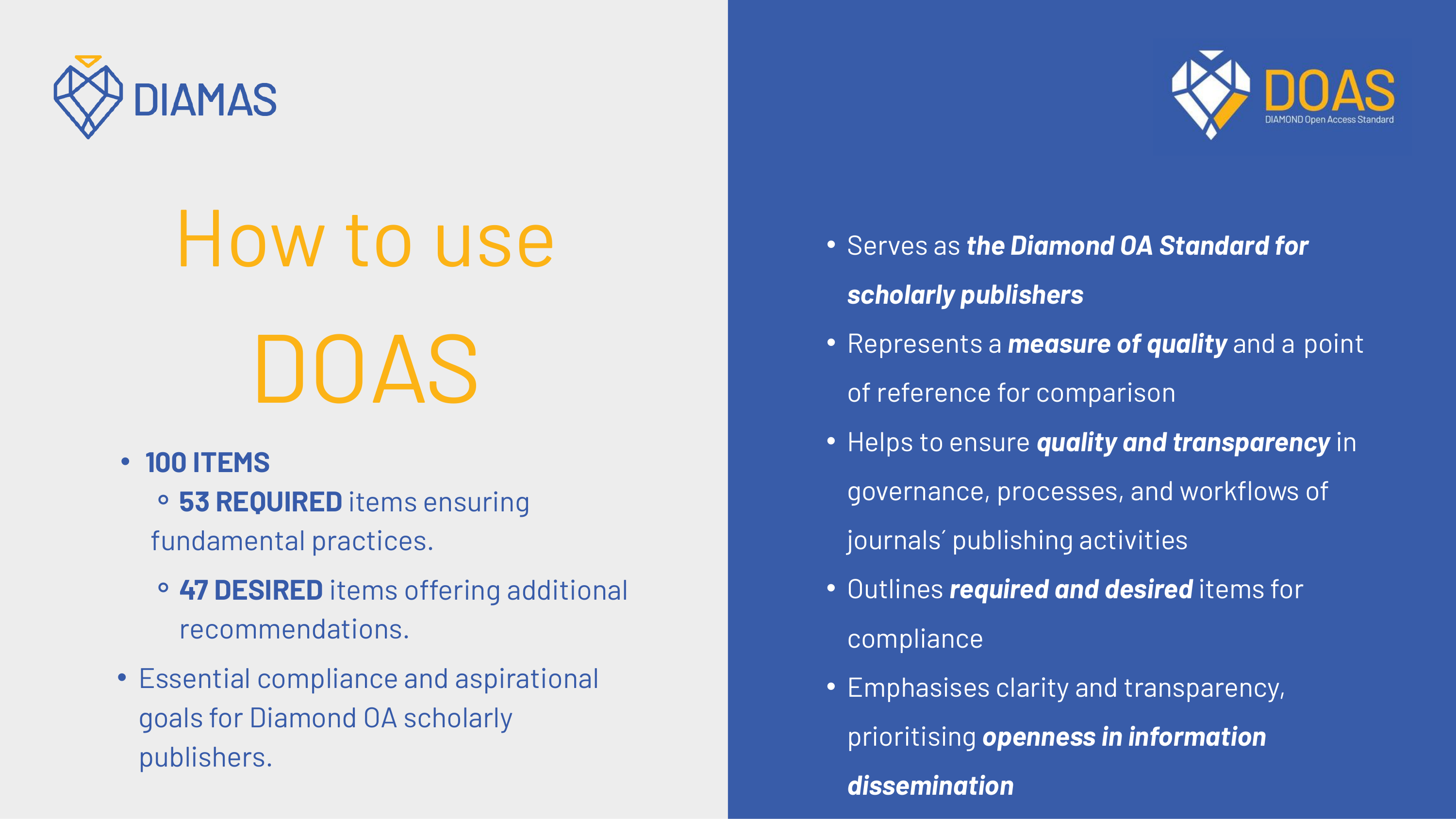

How to use
DOAS
Serves as the Diamond OA Standard for scholarly publishers
Represents a measure of quality and a point of reference for comparison
Helps to ensure quality and transparency in governance, processes, and workflows of journals´ publishing activities
Outlines required and desired items for compliance
Emphasises clarity and transparency, prioritising openness in information dissemination
100 ITEMS
53 REQUIRED items ensuring
fundamental practices.
47 DESIRED items offering additional recommendations.
Essential compliance and aspirational goals for Diamond OA scholarly publishers.